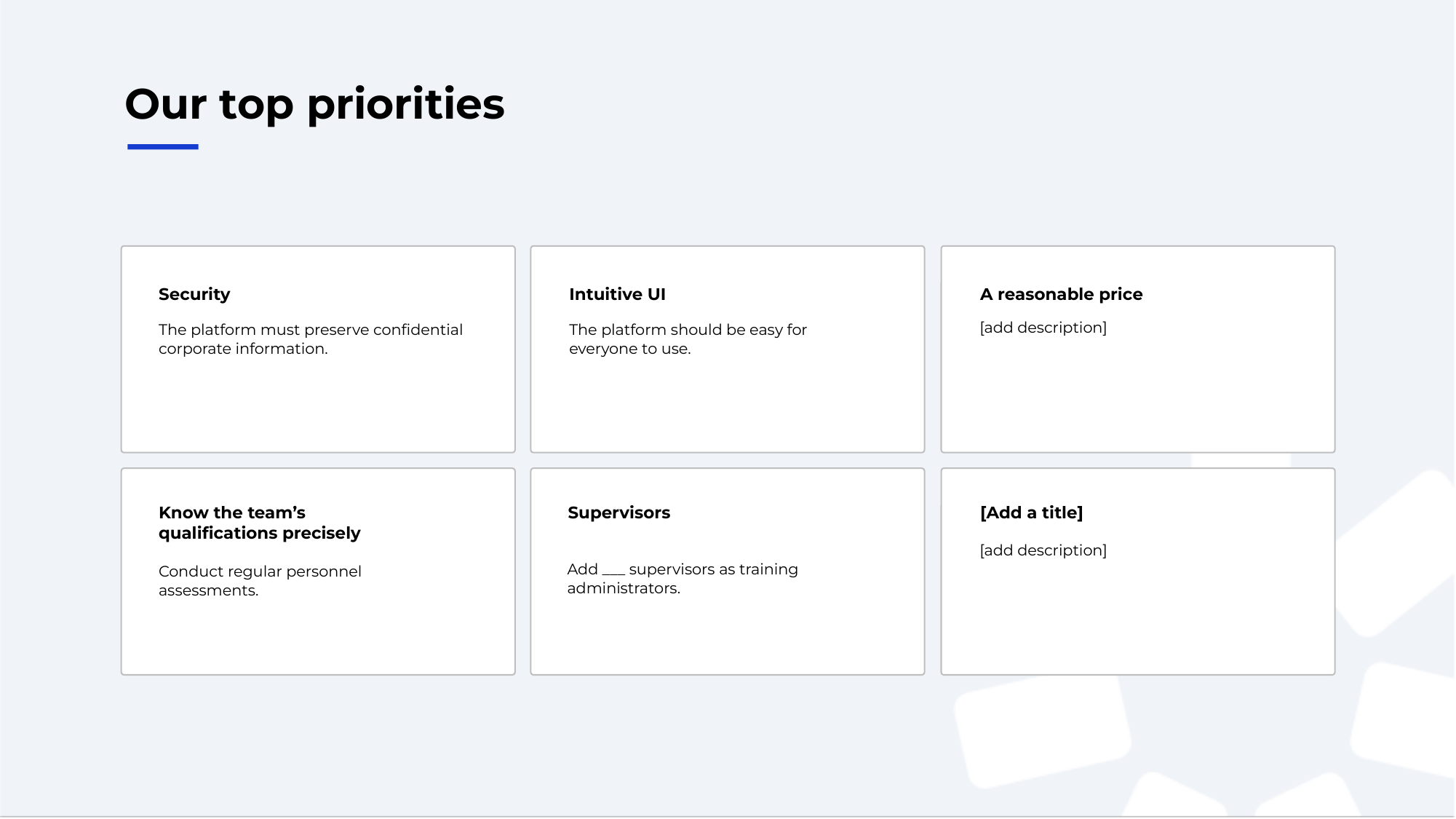

# Our top priorities

Security
Intuitive UI
A reasonable price
[add description]
The platform must preserve confidential corporate information.
The platform should be easy for everyone to use.

Know the team’s qualifications precisely
Supervisors
[Add a title]
[add description]
Add ___ supervisors as training administrators.
Conduct regular personnel assessments.